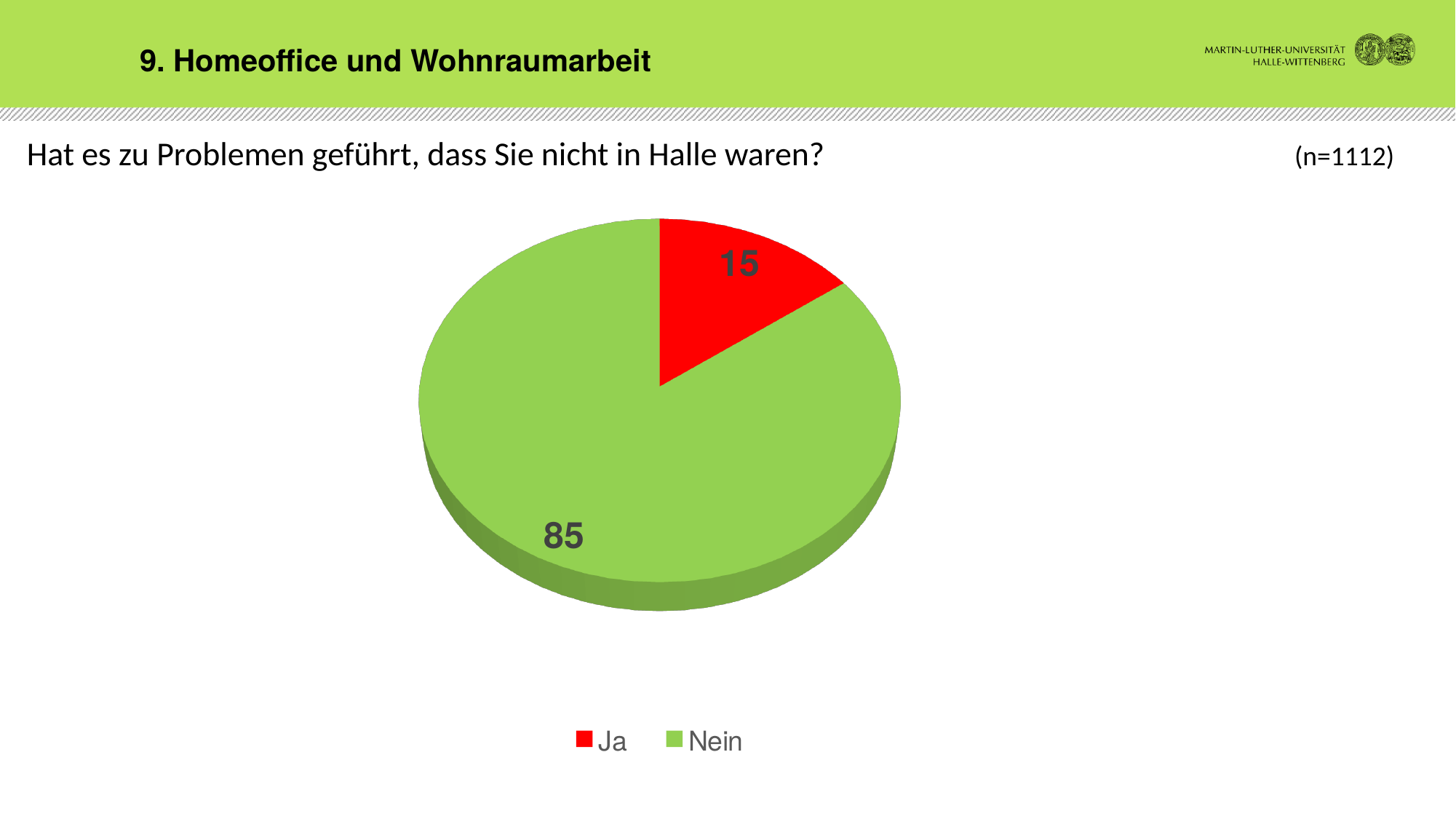

9. Homeoffice und Wohnraumarbeit

# Hat es zu Problemen geführt, dass Sie nicht in Halle waren? 				         (n=1112)

[unsupported chart]